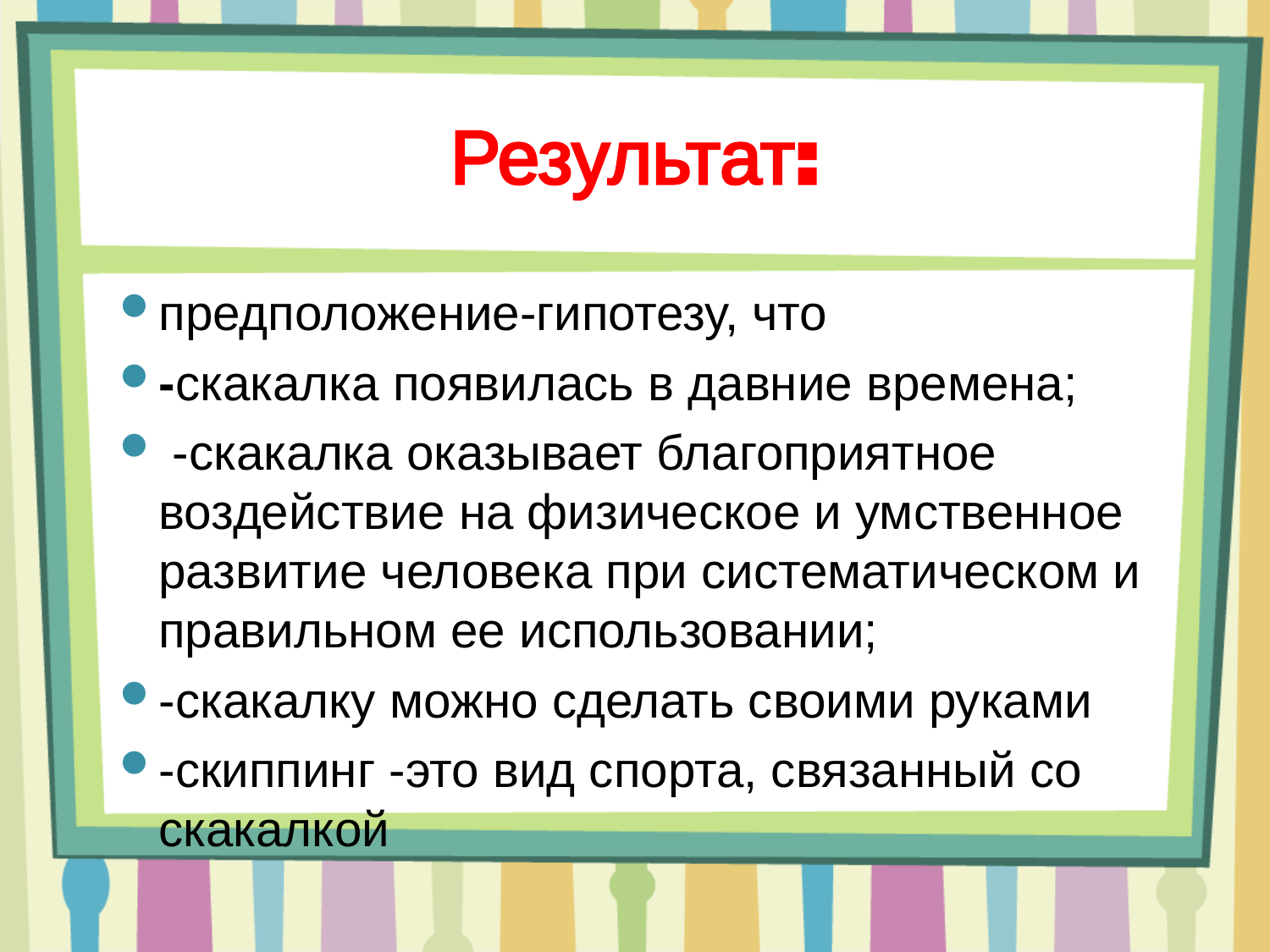

подтвердили свое
# Результат:
предположение-гипотезу, что
-скакалка появилась в давние времена;
 -скакалка оказывает благоприятное воздействие на физическое и умственное развитие человека при систематическом и правильном ее использовании;
-скакалку можно сделать своими руками
-скиппинг -это вид спорта, связанный со скакалкой